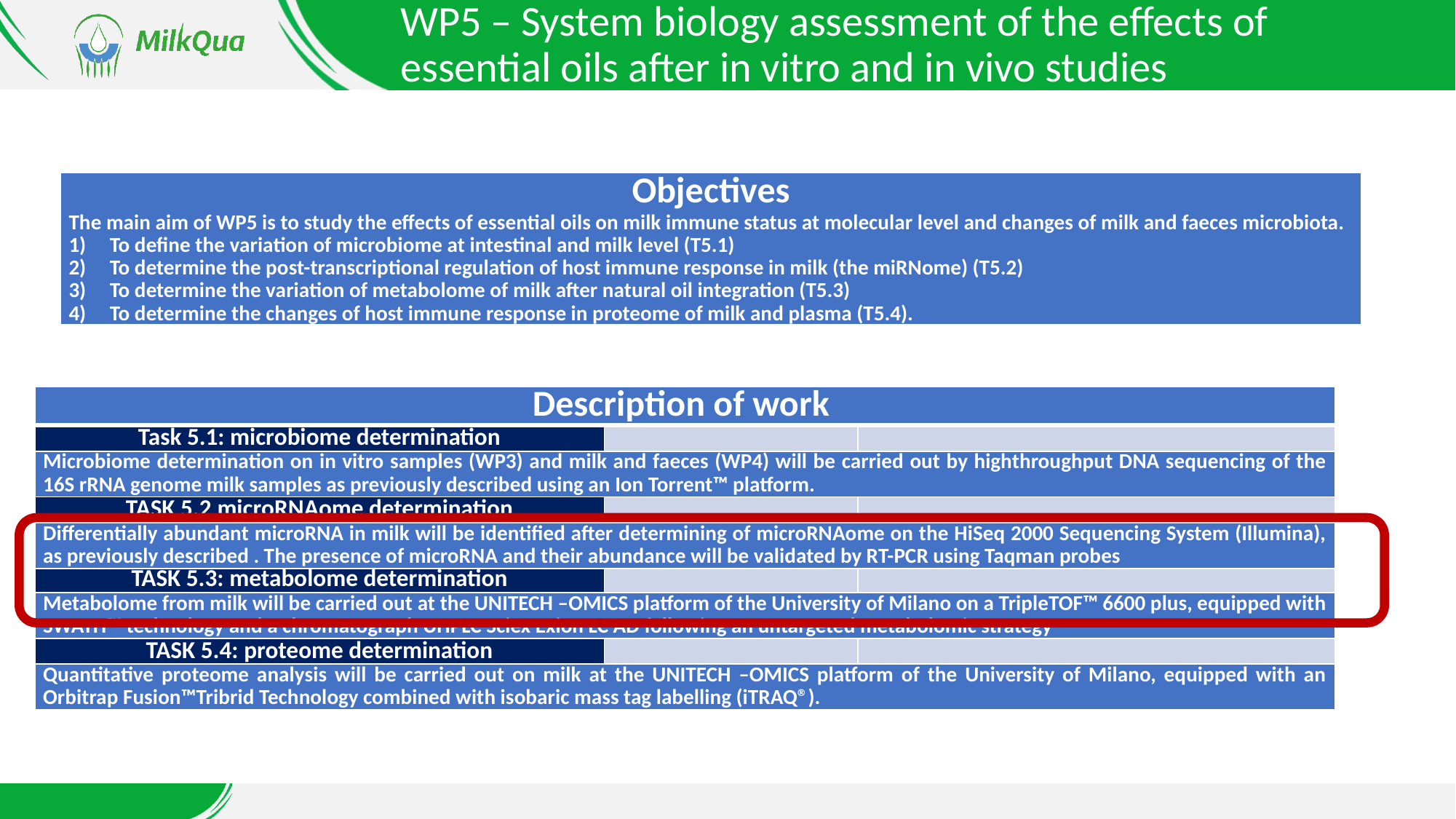

WP5 – System biology assessment of the effects of essential oils after in vitro and in vivo studies
| Objectives The main aim of WP5 is to study the effects of essential oils on milk immune status at molecular level and changes of milk and faeces microbiota. To define the variation of microbiome at intestinal and milk level (T5.1) To determine the post-transcriptional regulation of host immune response in milk (the miRNome) (T5.2) To determine the variation of metabolome of milk after natural oil integration (T5.3) To determine the changes of host immune response in proteome of milk and plasma (T5.4). |
| --- |
| Description of work |  |  |
| --- | --- | --- |
| Task 5.1: microbiome determination |  |  |
| Microbiome determination on in vitro samples (WP3) and milk and faeces (WP4) will be carried out by highthroughput DNA sequencing of the 16S rRNA genome milk samples as previously described using an Ion Torrent™ platform. |  |  |
| Task 5.2 microRNAome determination |  |  |
| Differentially abundant microRNA in milk will be identified after determining of microRNAome on the HiSeq 2000 Sequencing System (Illumina), as previously described . The presence of microRNA and their abundance will be validated by RT-PCR using Taqman probes |  |  |
| Task 5.3: metabolome determination |  |  |
| Metabolome from milk will be carried out at the UNITECH –OMICS platform of the University of Milano on a TripleTOF™ 6600 plus, equipped with SWATH™ technology and a chromatograph UHPLC Sciex Exion LC AD following an untargeted metabolomic strategy |  |  |
| Task 5.4: proteome determination |  |  |
| Quantitative proteome analysis will be carried out on milk at the UNITECH –OMICS platform of the University of Milano, equipped with an Orbitrap Fusion™Tribrid Technology combined with isobaric mass tag labelling (iTRAQ®). |  |  |